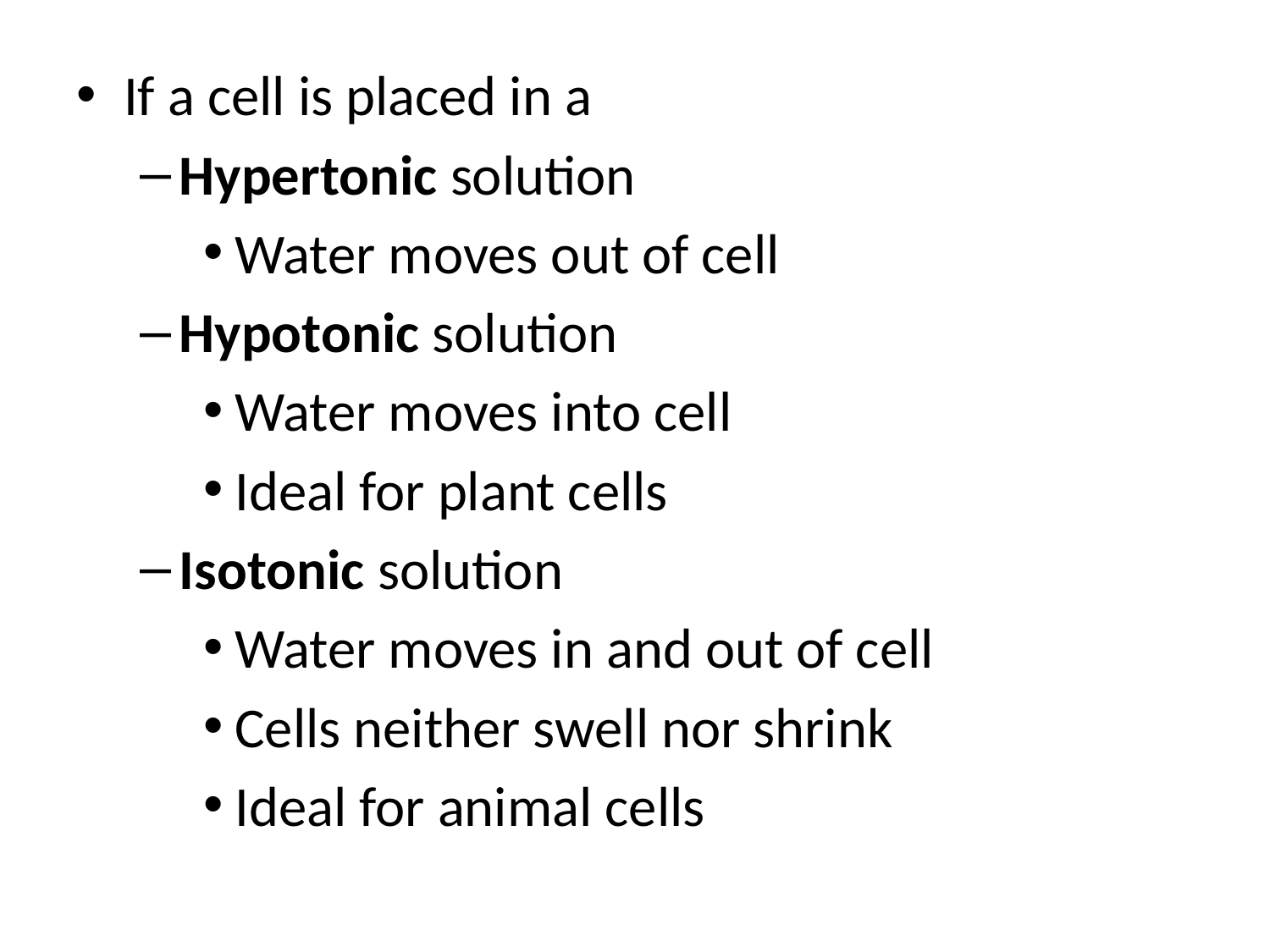

If a cell is placed in a
Hypertonic solution
Water moves out of cell
Hypotonic solution
Water moves into cell
Ideal for plant cells
Isotonic solution
Water moves in and out of cell
Cells neither swell nor shrink
Ideal for animal cells